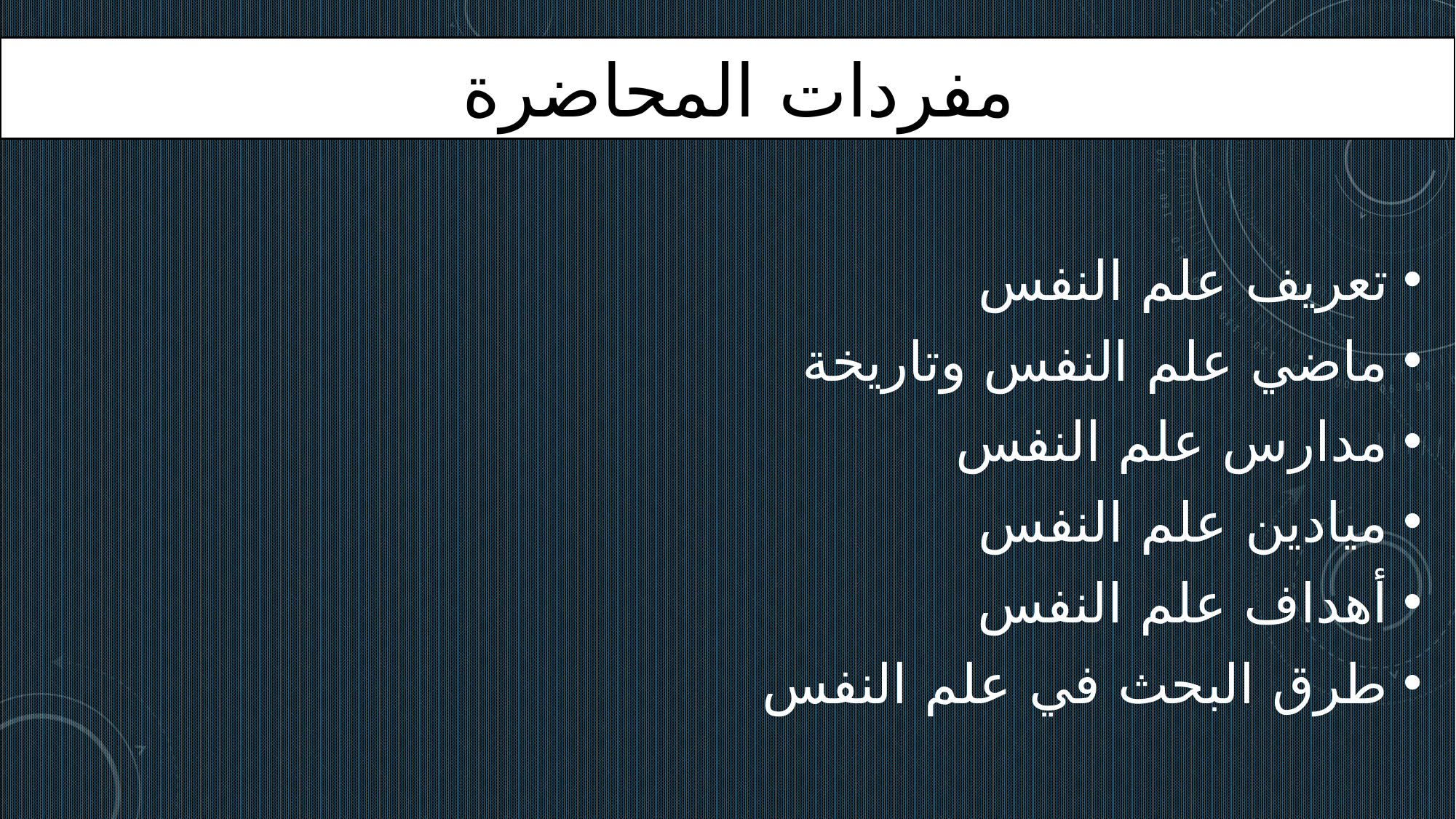

# مفردات المحاضرة
تعريف علم النفس
ماضي علم النفس وتاريخة
مدارس علم النفس
ميادين علم النفس
أهداف علم النفس
طرق البحث في علم النفس